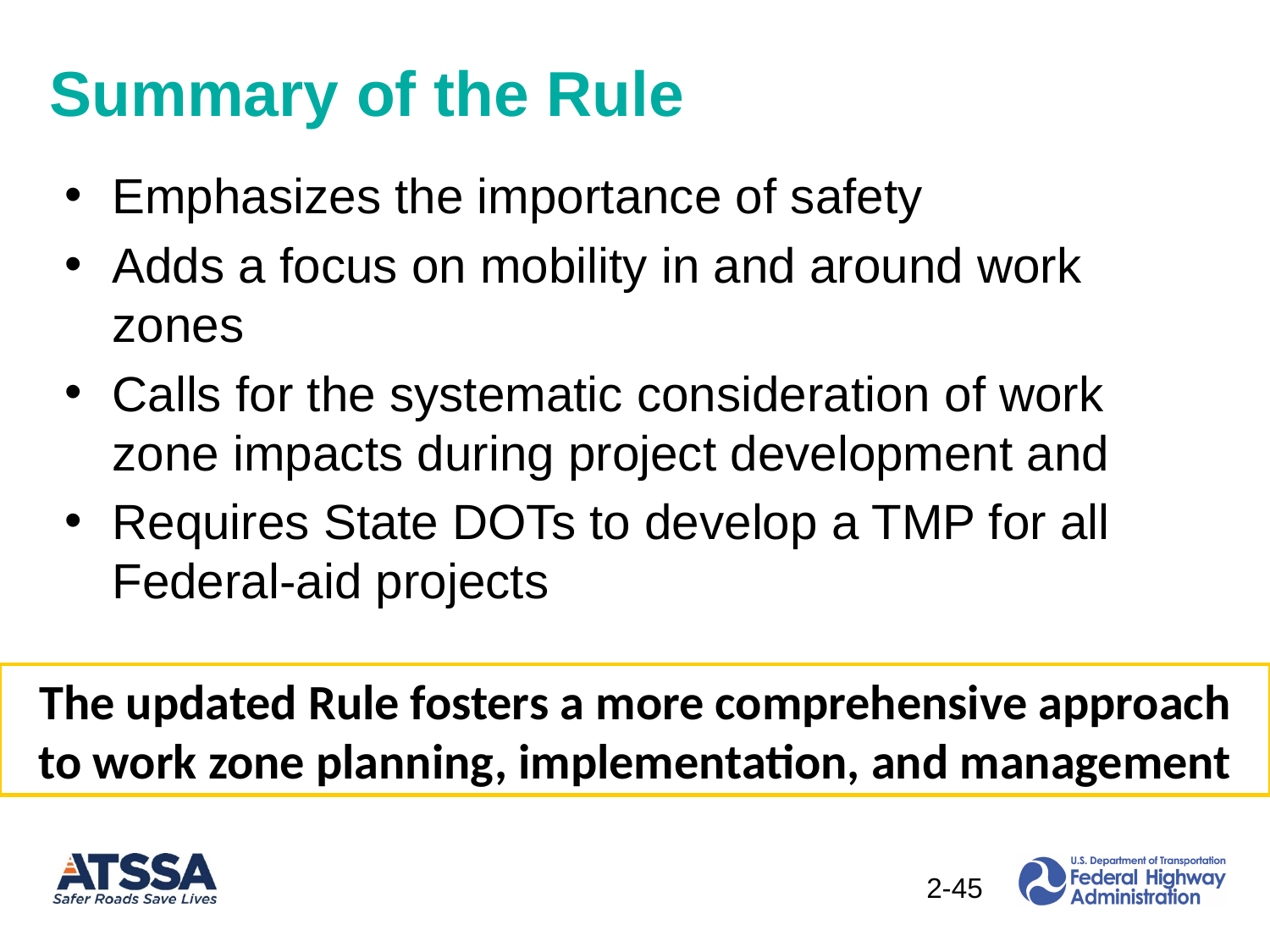

# Summary of the Rule
Emphasizes the importance of safety
Adds a focus on mobility in and around work zones
Calls for the systematic consideration of work zone impacts during project development and
Requires State DOTs to develop a TMP for all Federal-aid projects
The updated Rule fosters a more comprehensive approach to work zone planning, implementation, and management